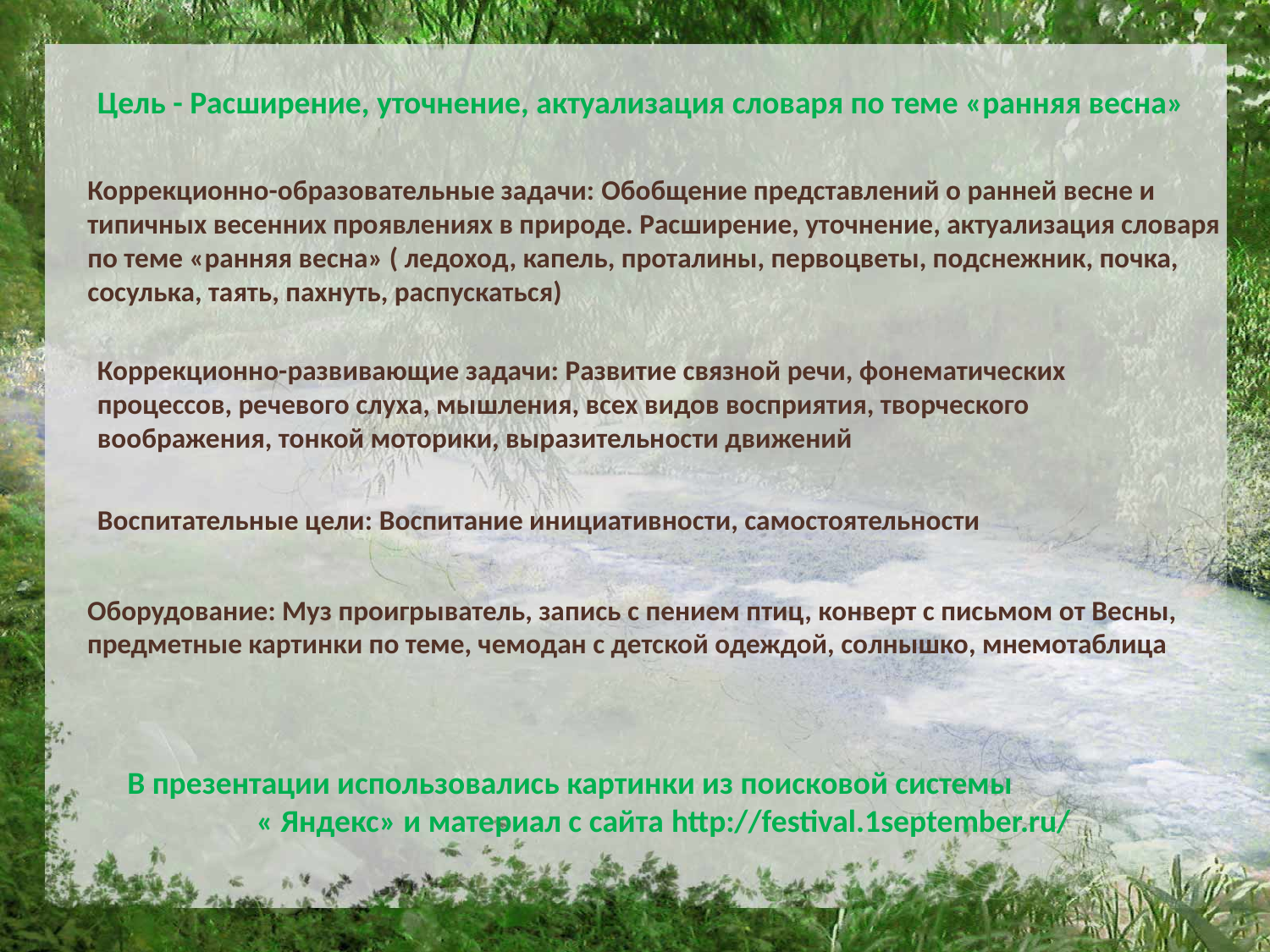

Цель - Расширение, уточнение, актуализация словаря по теме «ранняя весна»
Коррекционно-образовательные задачи: Обобщение представлений о ранней весне и типичных весенних проявлениях в природе. Расширение, уточнение, актуализация словаря по теме «ранняя весна» ( ледоход, капель, проталины, первоцветы, подснежник, почка, сосулька, таять, пахнуть, распускаться)
Коррекционно-развивающие задачи: Развитие связной речи, фонематических процессов, речевого слуха, мышления, всех видов восприятия, творческого воображения, тонкой моторики, выразительности движений
Воспитательные цели: Воспитание инициативности, самостоятельности
Оборудование: Муз проигрыватель, запись с пением птиц, конверт с письмом от Весны, предметные картинки по теме, чемодан с детской одеждой, солнышко, мнемотаблица
В презентации использовались картинки из поисковой системы                                  « Яндекс» и материал с сайта http://festival.1september.ru/